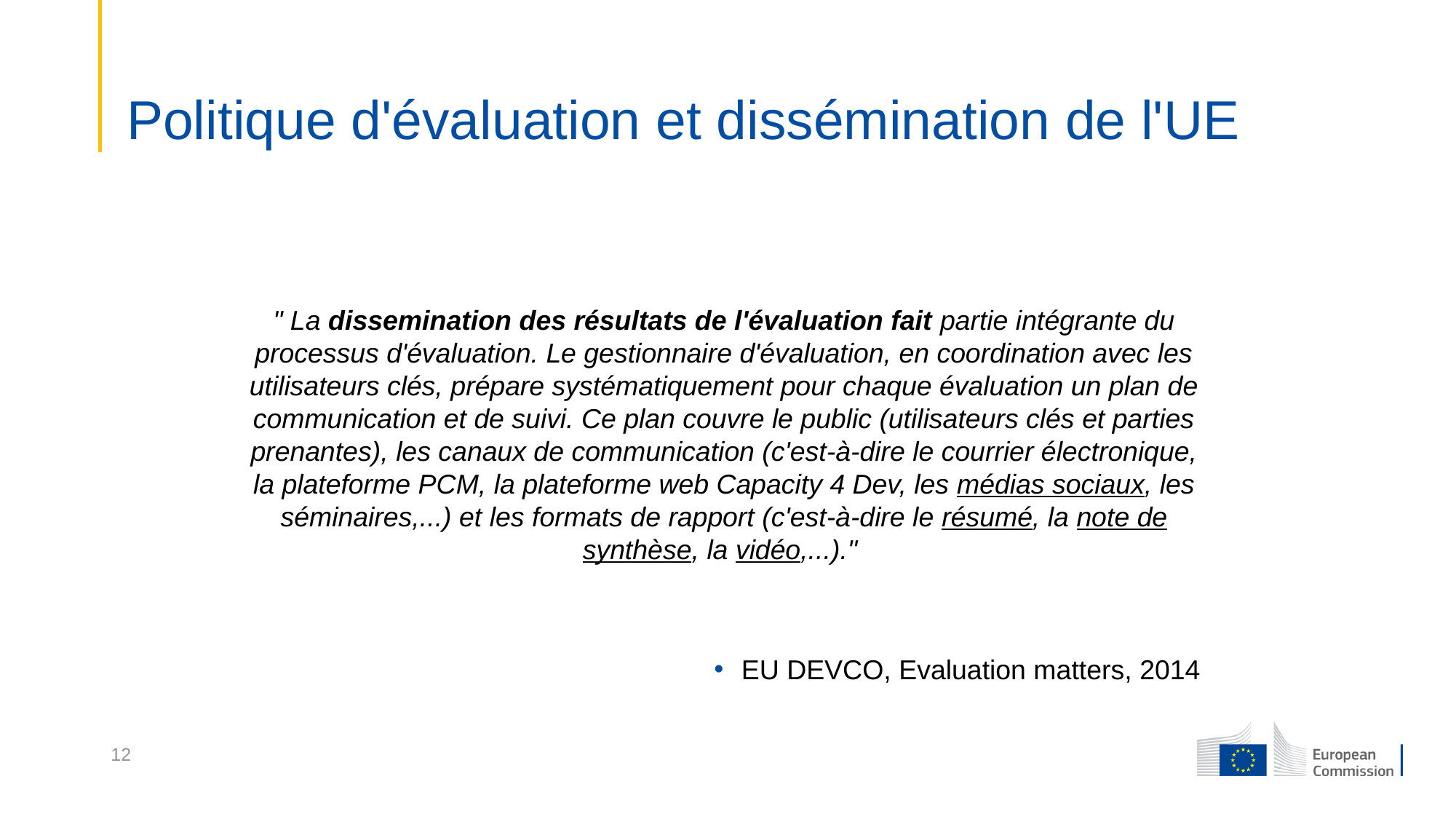

# Politique d'évaluation et dissémination de l'UE
" La dissemination des résultats de l'évaluation fait partie intégrante du processus d'évaluation. Le gestionnaire d'évaluation, en coordination avec les utilisateurs clés, prépare systématiquement pour chaque évaluation un plan de communication et de suivi. Ce plan couvre le public (utilisateurs clés et parties prenantes), les canaux de communication (c'est-à-dire le courrier électronique, la plateforme PCM, la plateforme web Capacity 4 Dev, les médias sociaux, les séminaires,...) et les formats de rapport (c'est-à-dire le résumé, la note de synthèse, la vidéo,...)."

EU DEVCO, Evaluation matters, 2014
12